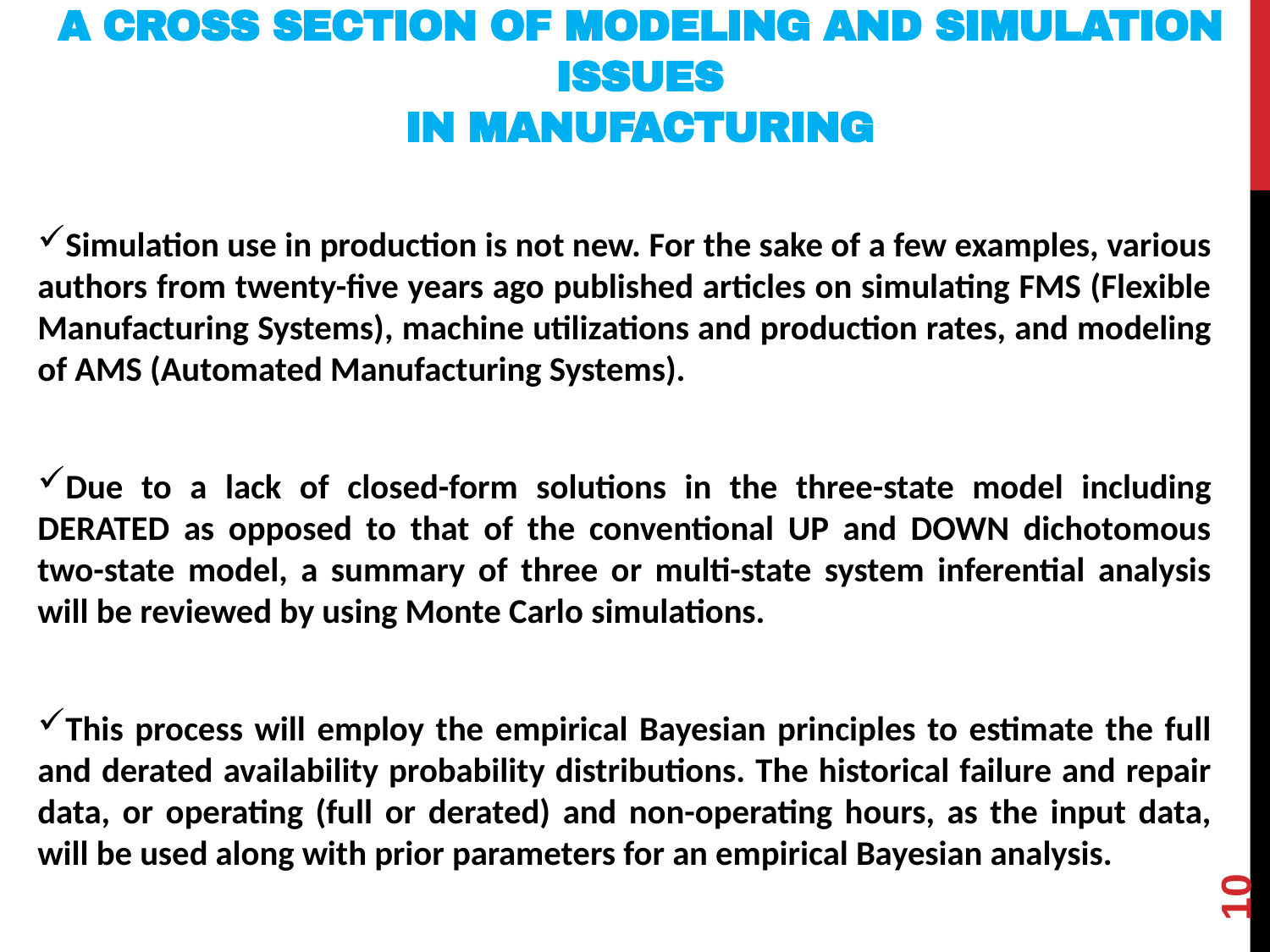

# A Cross Section of Modeling and Simulation Issues in Manufacturing
Simulation use in production is not new. For the sake of a few examples, various authors from twenty-five years ago published articles on simulating FMS (Flexible Manufacturing Systems), machine utilizations and production rates, and modeling of AMS (Automated Manufacturing Systems).

Due to a lack of closed-form solutions in the three-state model including DERATED as opposed to that of the conventional UP and DOWN dichotomous two-state model, a summary of three or multi-state system inferential analysis will be reviewed by using Monte Carlo simulations.

This process will employ the empirical Bayesian principles to estimate the full and derated availability probability distributions. The historical failure and repair data, or operating (full or derated) and non-operating hours, as the input data, will be used along with prior parameters for an empirical Bayesian analysis.
10